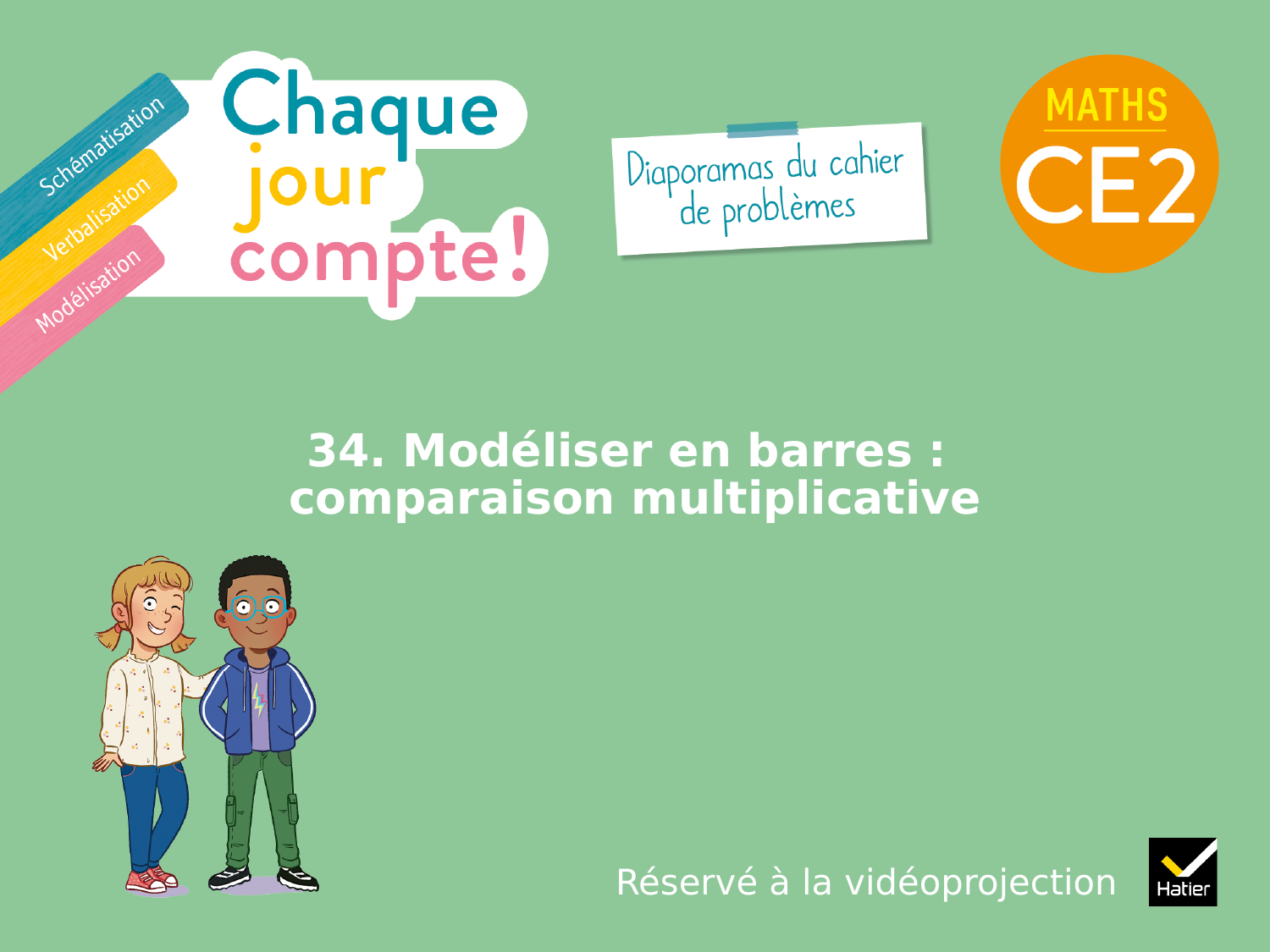

# 34. Modéliser en barres : comparaison multiplicative